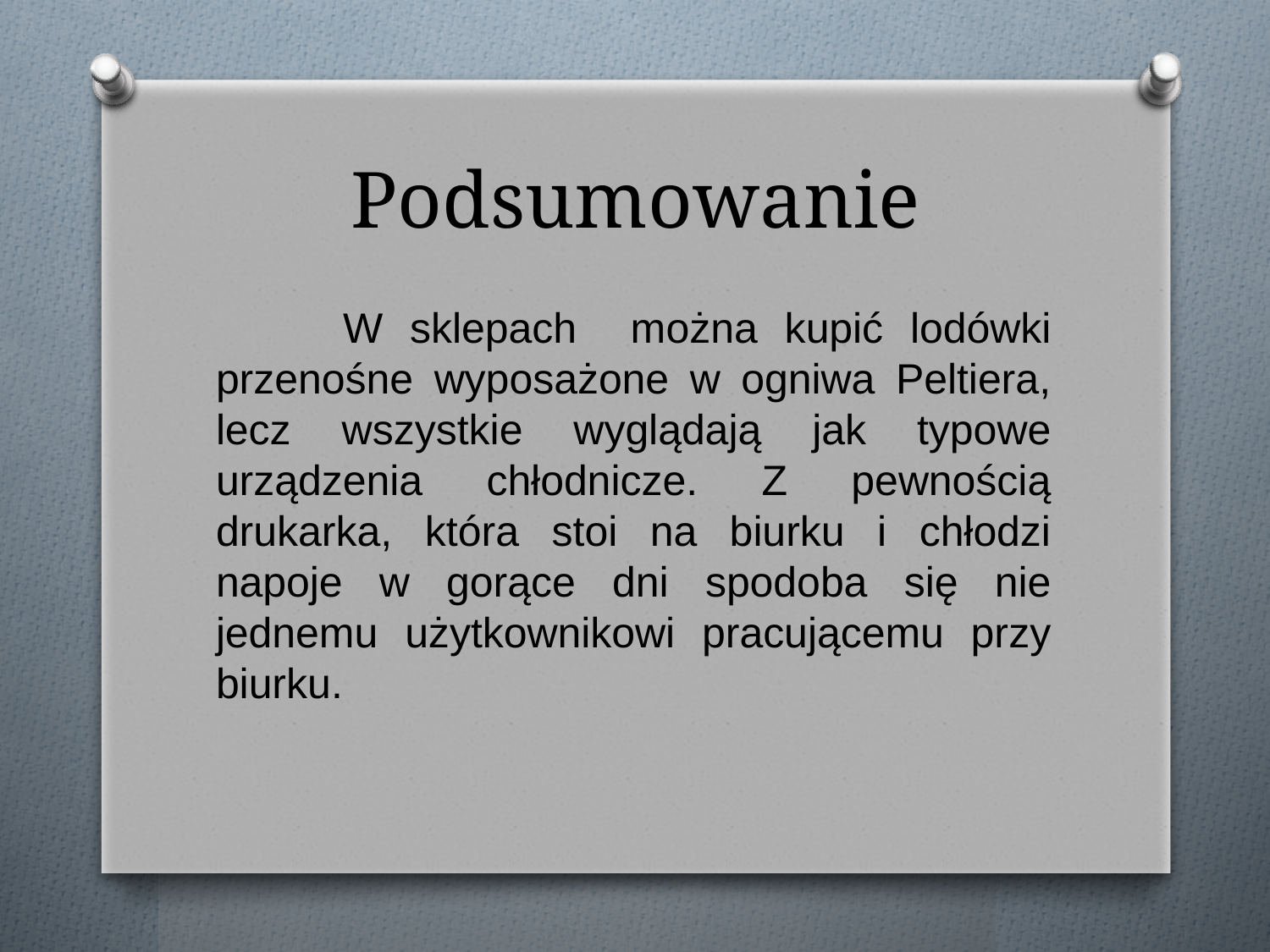

# Podsumowanie
	W sklepach  można kupić lodówki przenośne wyposażone w ogniwa Peltiera, lecz wszystkie wyglądają jak typowe urządzenia chłodnicze. Z pewnością drukarka, która stoi na biurku i chłodzi napoje w gorące dni spodoba się nie jednemu użytkownikowi pracującemu przy biurku.